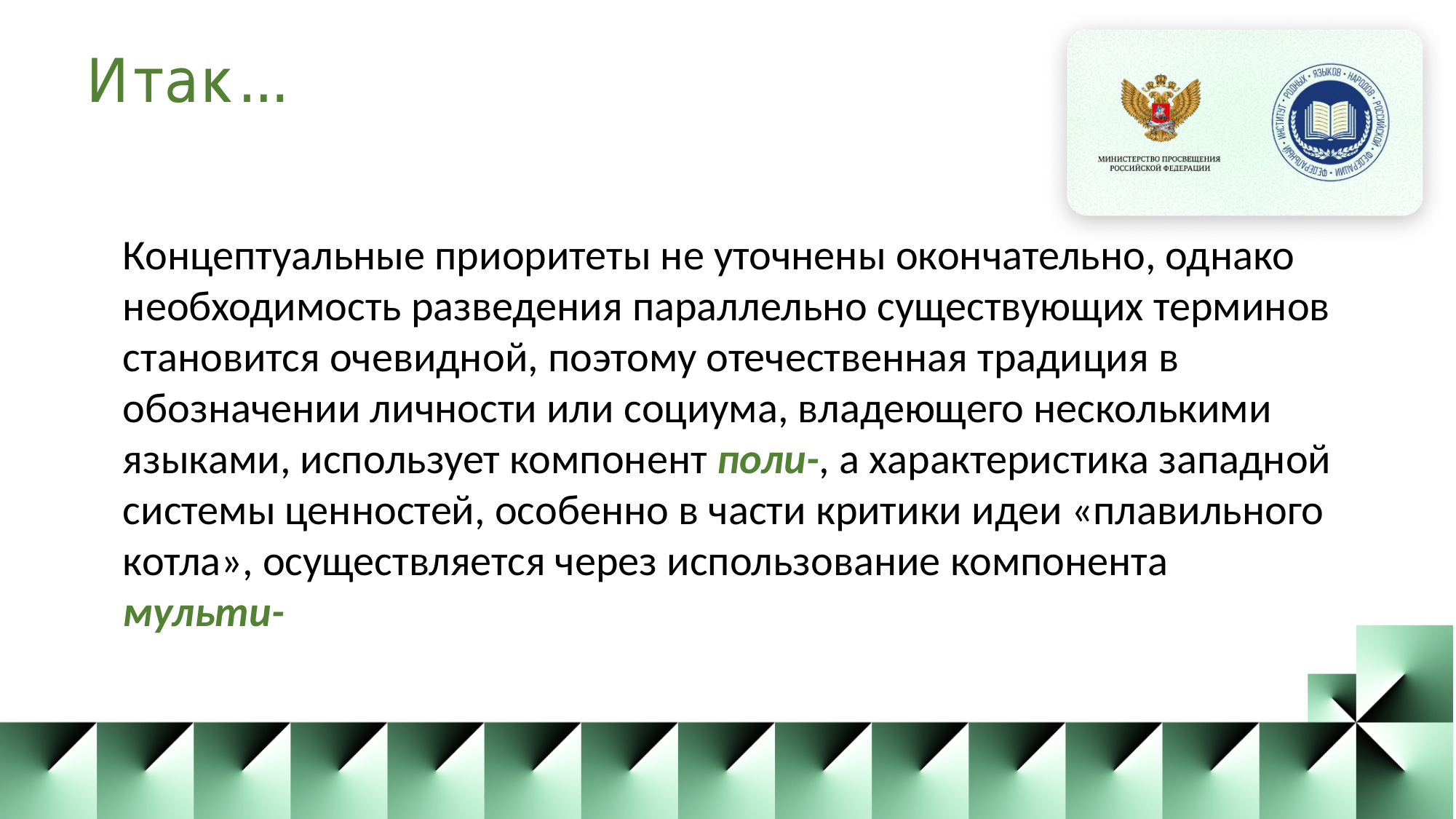

Итак…
Концептуальные приоритеты не уточнены окончательно, однако необходимость разведения параллельно существующих терминов становится очевидной, поэтому отечественная традиция в обозначении личности или социума, владеющего несколькими языками, использует компонент поли-, а характеристика западной системы ценностей, особенно в части критики идеи «плавильного котла», осуществляется через использование компонента мульти-